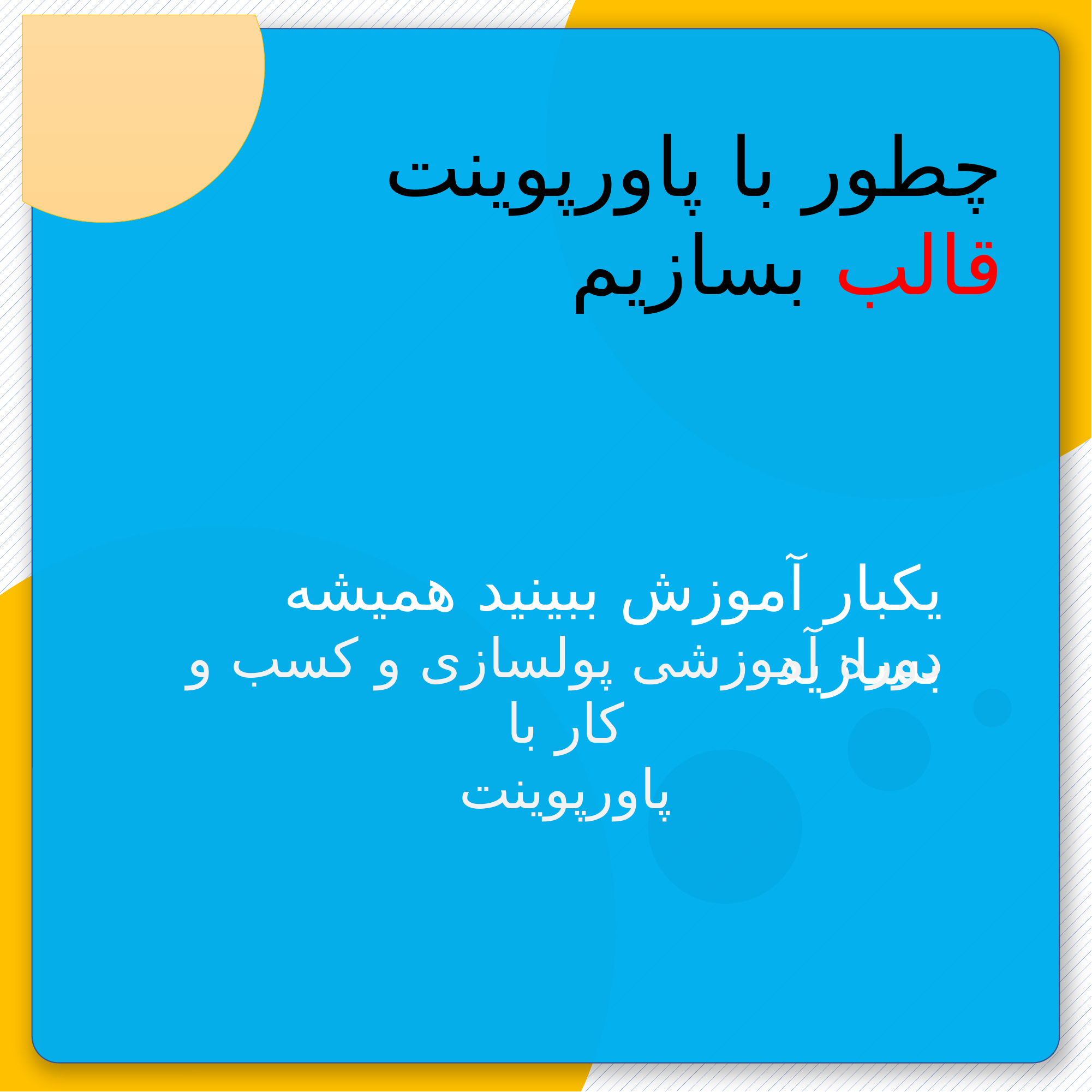

چطور با پاورپوینت قالب بسازیم

یکبار آموزش ببینید همیشه بسازید
دوره آموزشی پولسازی و کسب و کار با
پاورپوینت